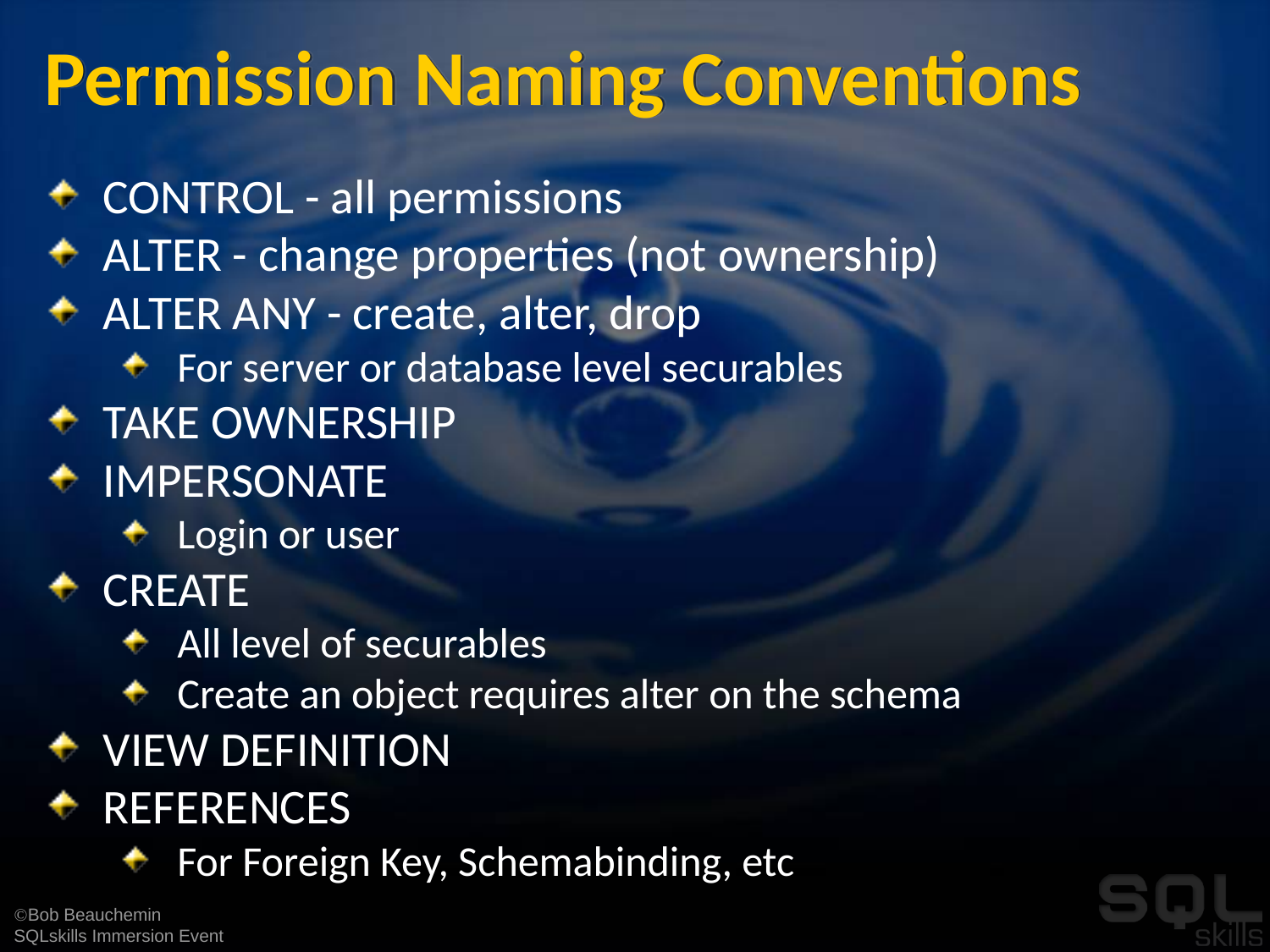

# Permission Naming Conventions
CONTROL - all permissions
ALTER - change properties (not ownership)
ALTER ANY - create, alter, drop
For server or database level securables
TAKE OWNERSHIP
IMPERSONATE
Login or user
CREATE
All level of securables
Create an object requires alter on the schema
VIEW DEFINITION
REFERENCES
For Foreign Key, Schemabinding, etc